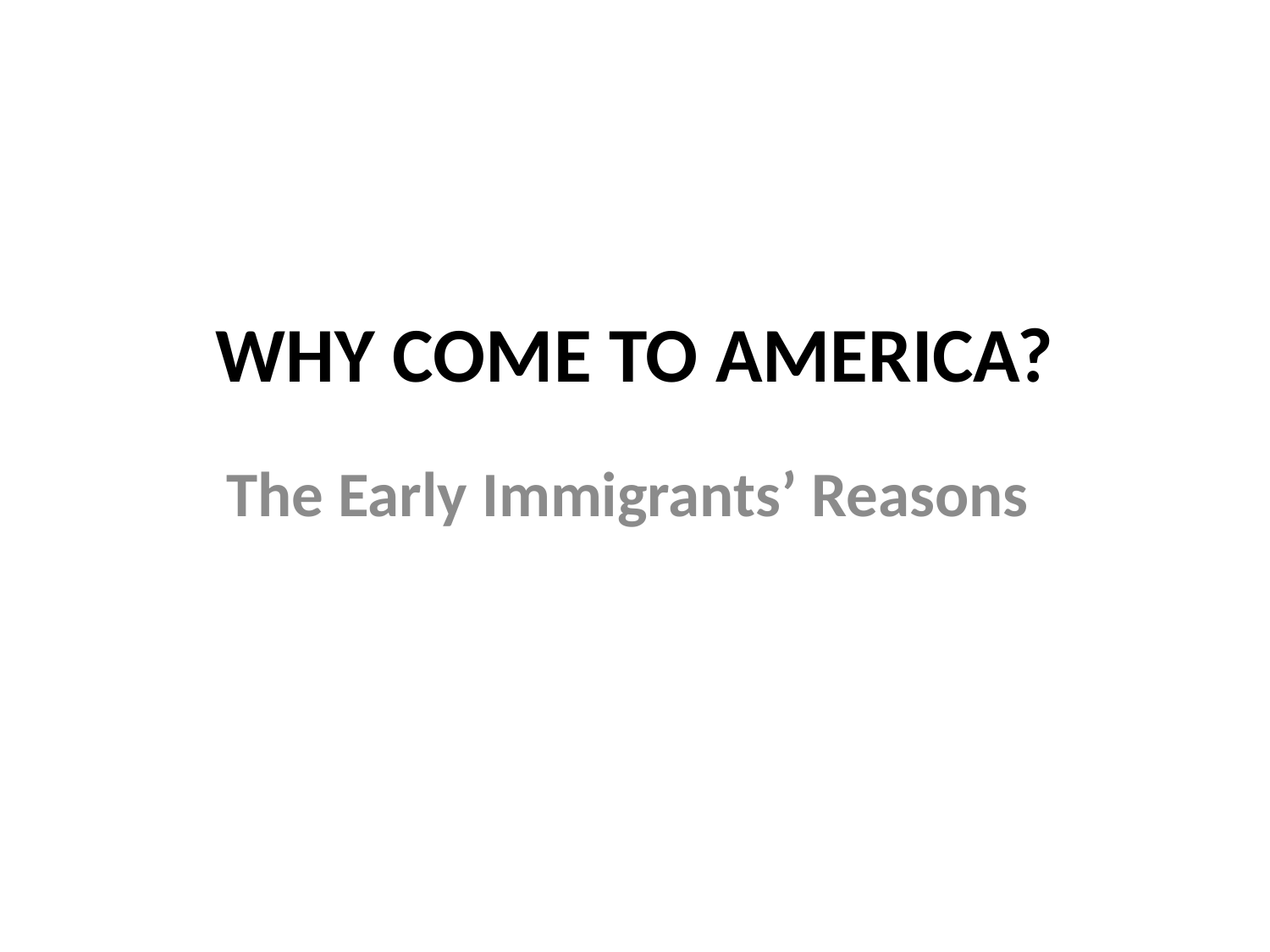

# WHY COME TO AMERICA?
The Early Immigrants’ Reasons